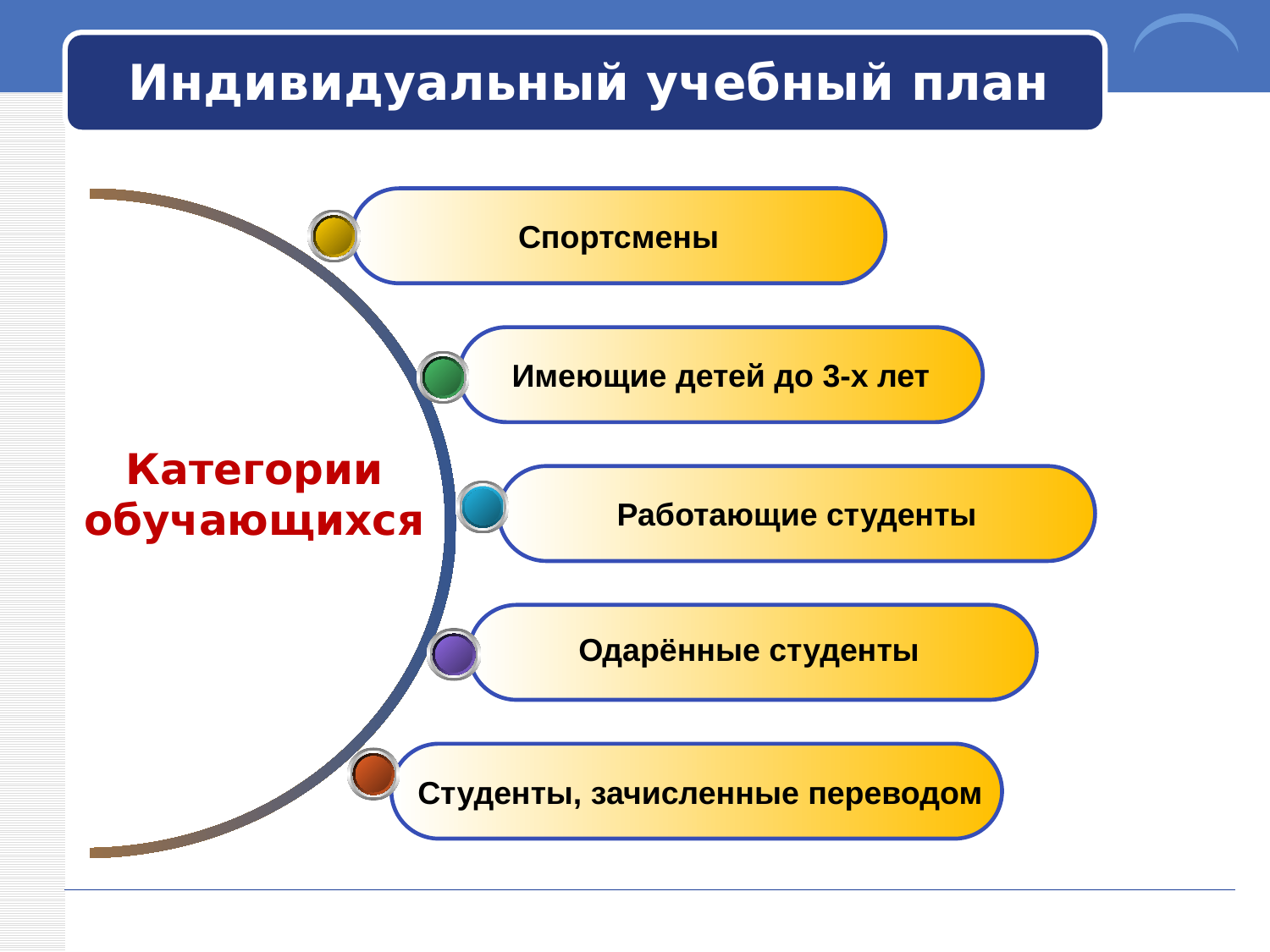

Индивидуальный учебный план

Спортсмены

Имеющие детей до 3-х лет

Категории обучающихся
Работающие студенты

Одарённые студенты

Студенты, зачисленные переводом